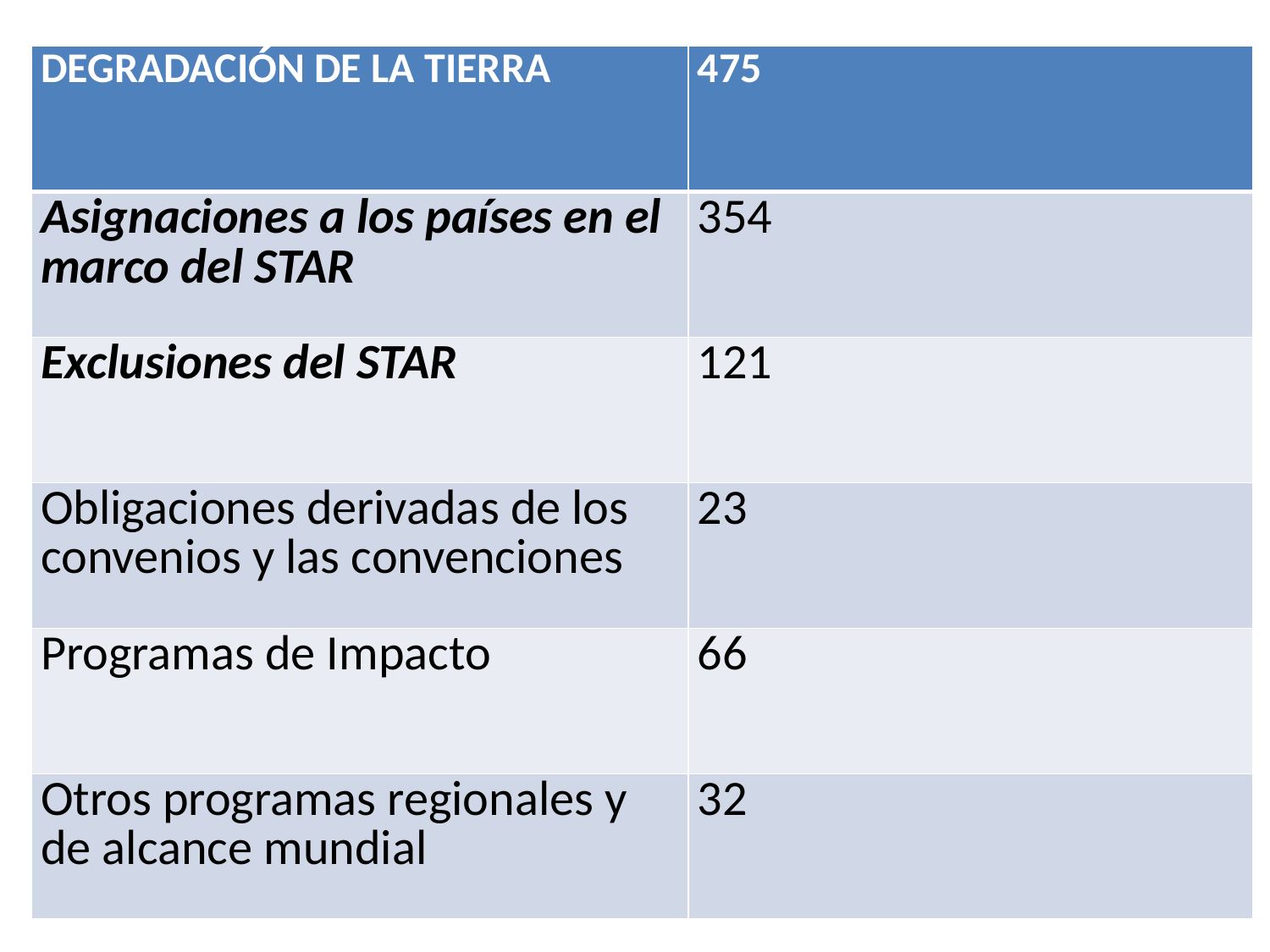

#
| DEGRADACIÓN DE LA TIERRA | 475 |
| --- | --- |
| Asignaciones a los países en el marco del STAR | 354 |
| Exclusiones del STAR | 121 |
| Obligaciones derivadas de los convenios y las convenciones | 23 |
| Programas de Impacto | 66 |
| Otros programas regionales y de alcance mundial | 32 |